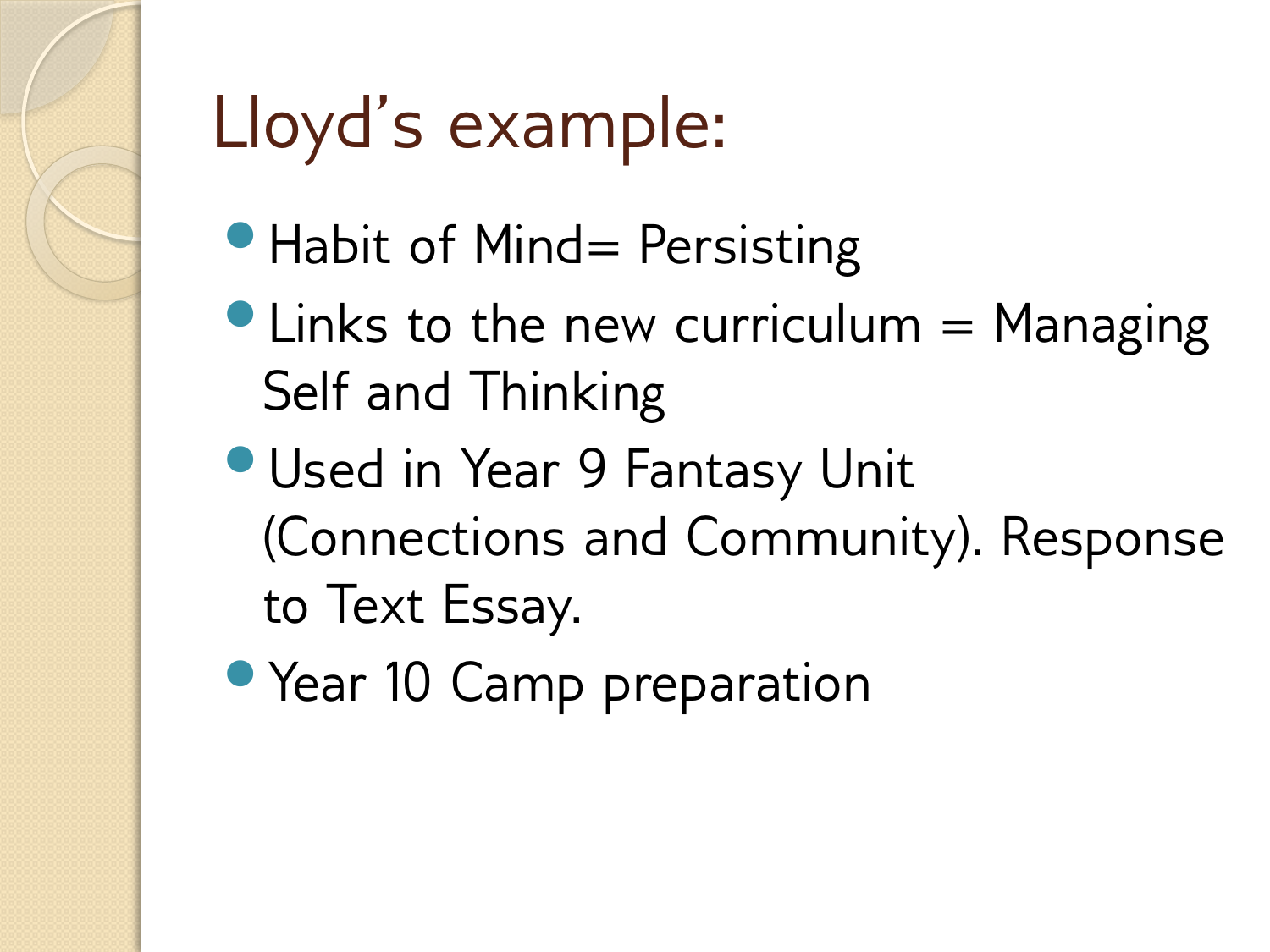

# Lloyd’s example:
Habit of Mind= Persisting
Links to the new curriculum = Managing Self and Thinking
Used in Year 9 Fantasy Unit (Connections and Community). Response to Text Essay.
Year 10 Camp preparation